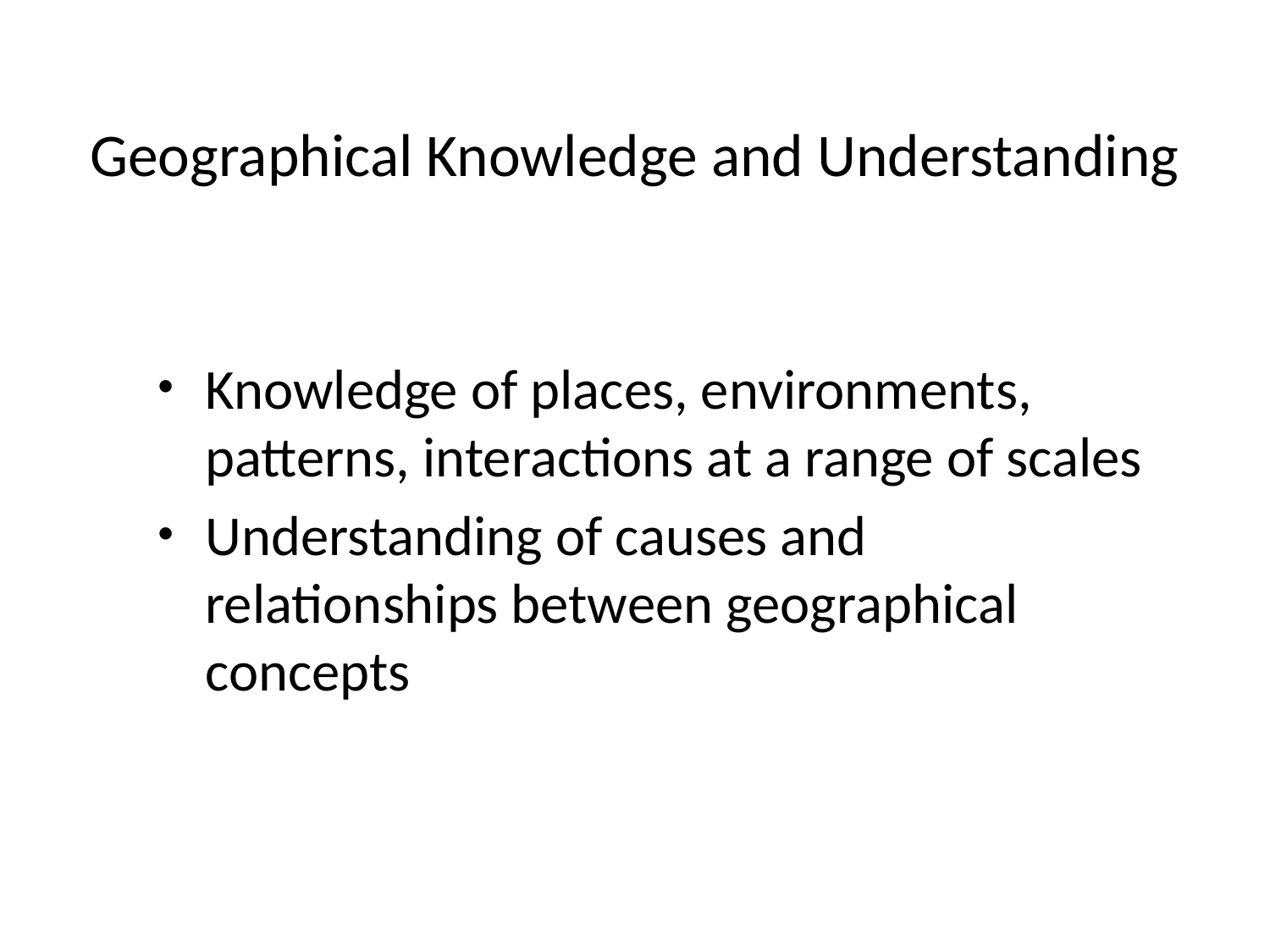

# Geographical Knowledge and Understanding
Knowledge of places, environments, patterns, interactions at a range of scales
Understanding of causes and relationships between geographical concepts